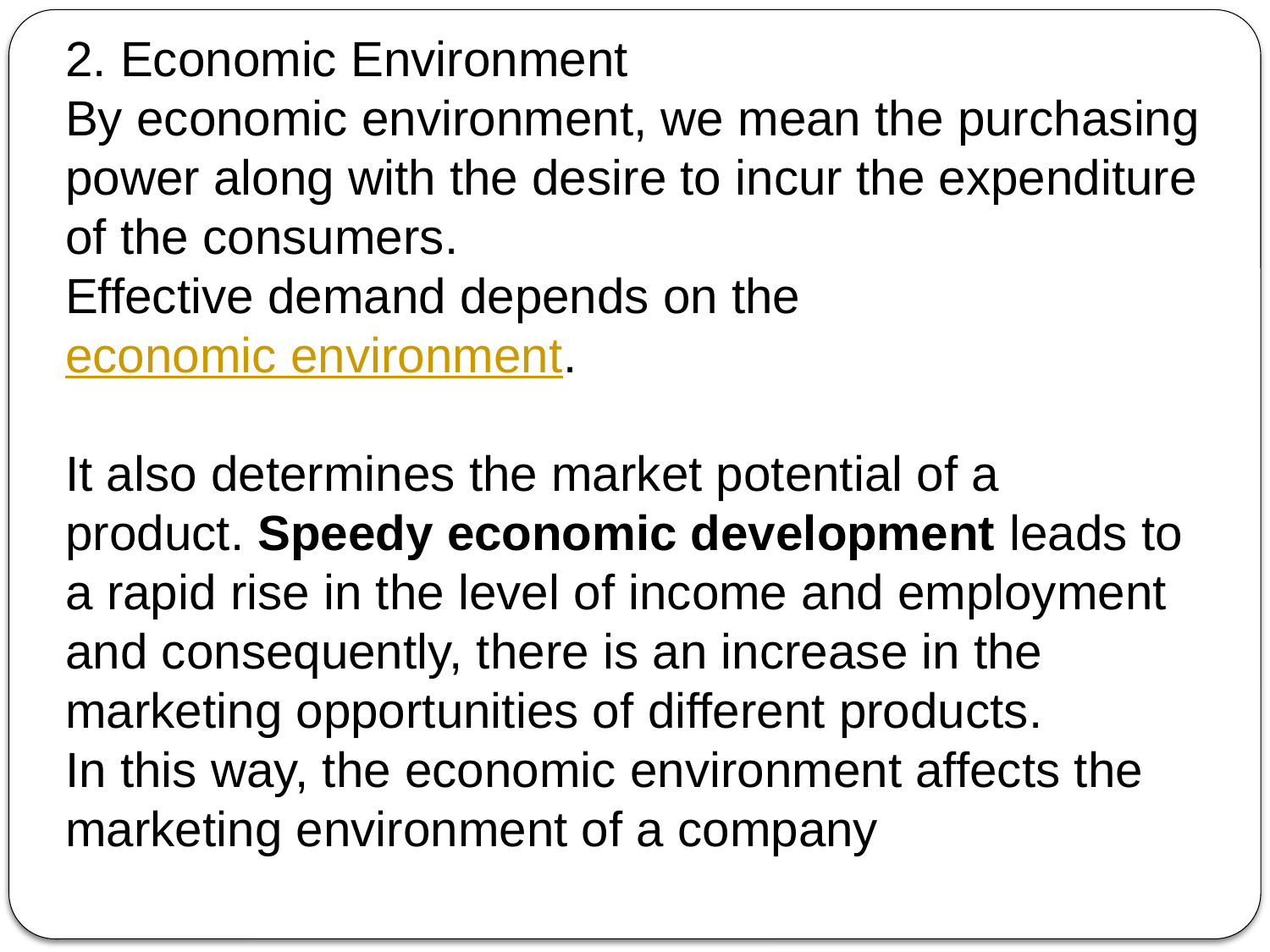

2. Economic Environment
By economic environment, we mean the purchasing power along with the desire to incur the expenditure of the consumers.
Effective demand depends on the economic environment.

It also determines the market potential of a product. Speedy economic development leads to a rapid rise in the level of income and employment and consequently, there is an increase in the marketing opportunities of different products.
In this way, the economic environment affects the marketing environment of a company